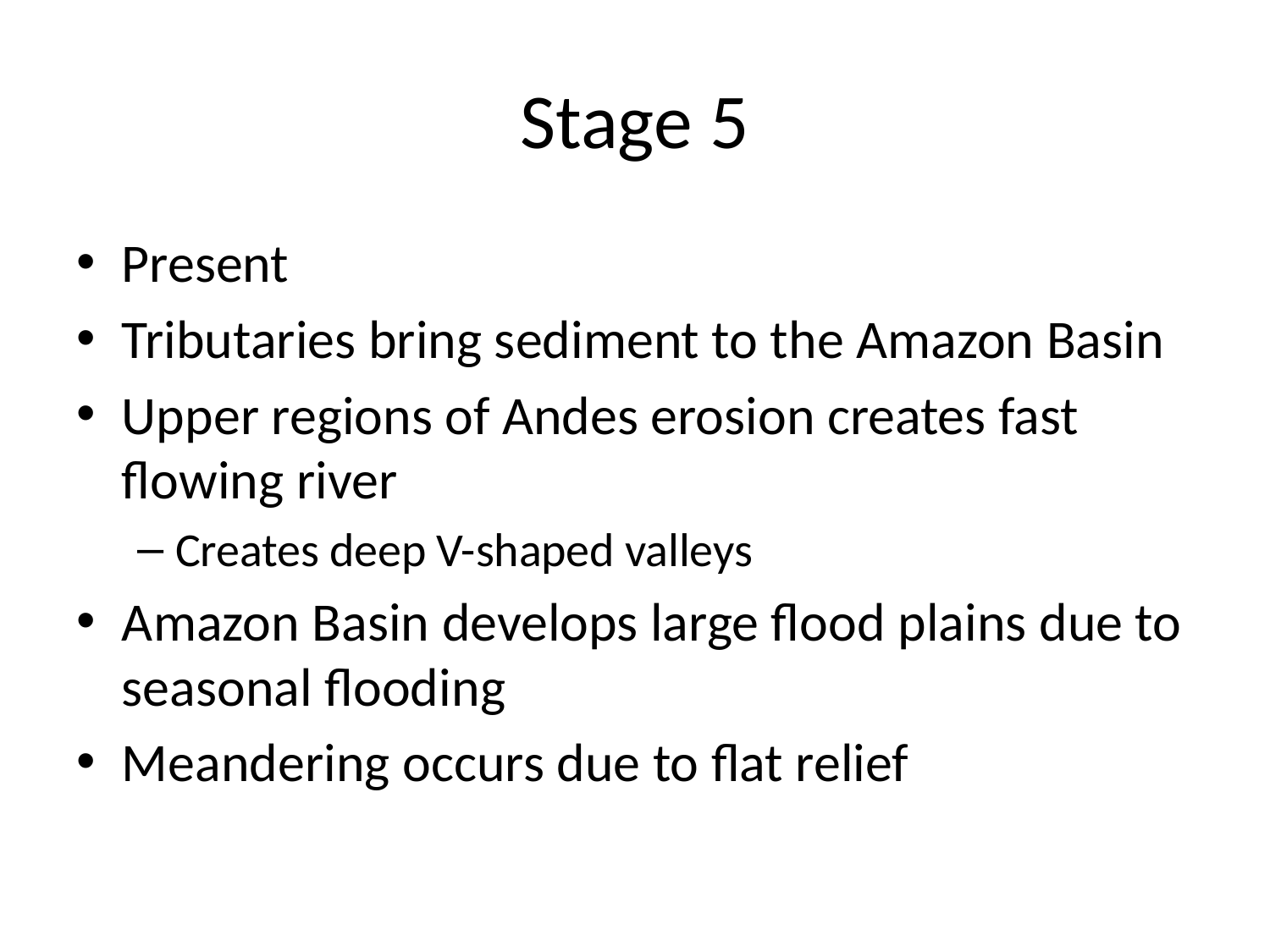

# Stage 5
Present
Tributaries bring sediment to the Amazon Basin
Upper regions of Andes erosion creates fast flowing river
Creates deep V-shaped valleys
Amazon Basin develops large flood plains due to seasonal flooding
Meandering occurs due to flat relief